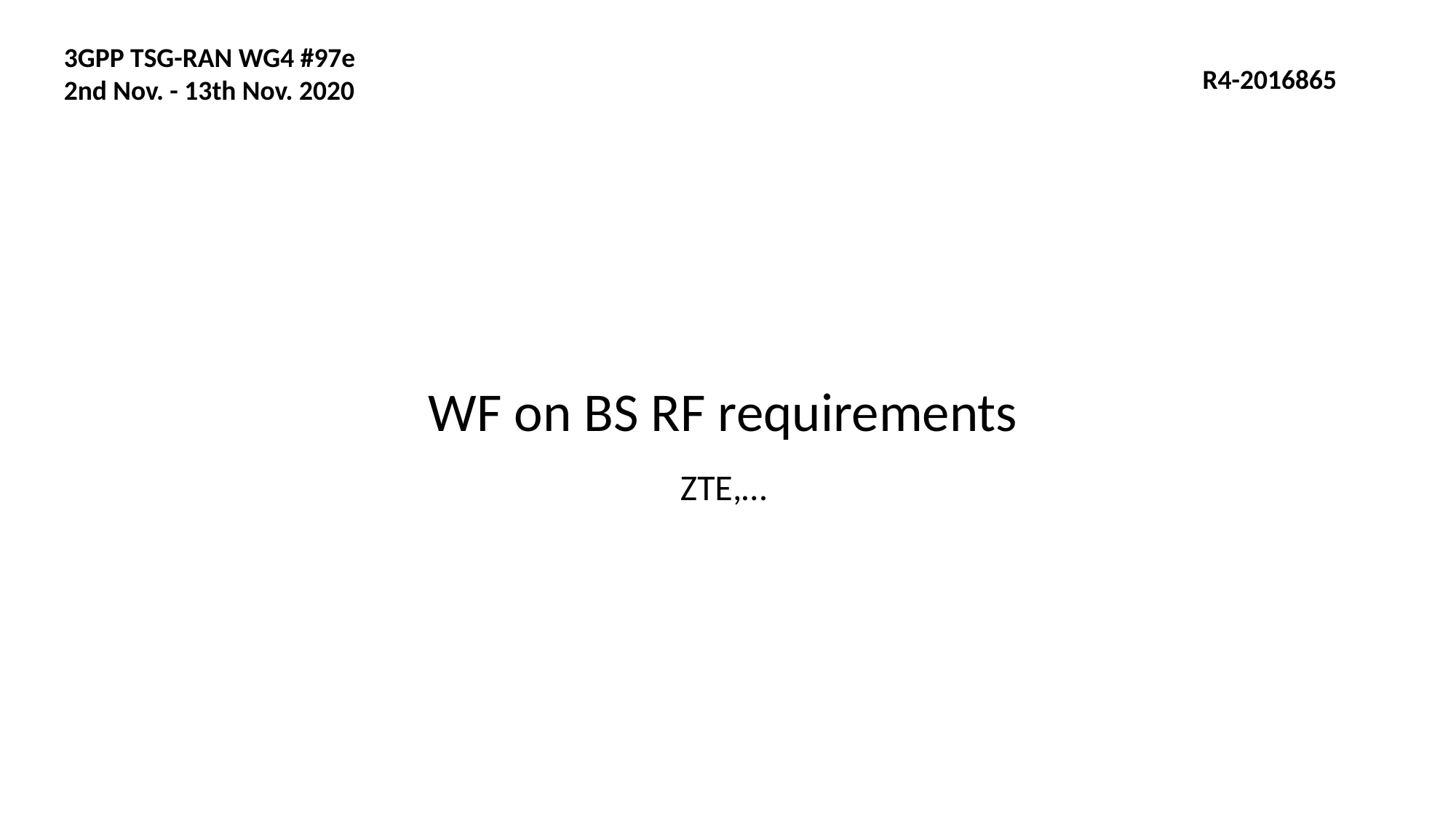

3GPP TSG-RAN WG4 #97e
2nd Nov. - 13th Nov. 2020
R4-2016865
# WF on BS RF requirements
ZTE,…
1